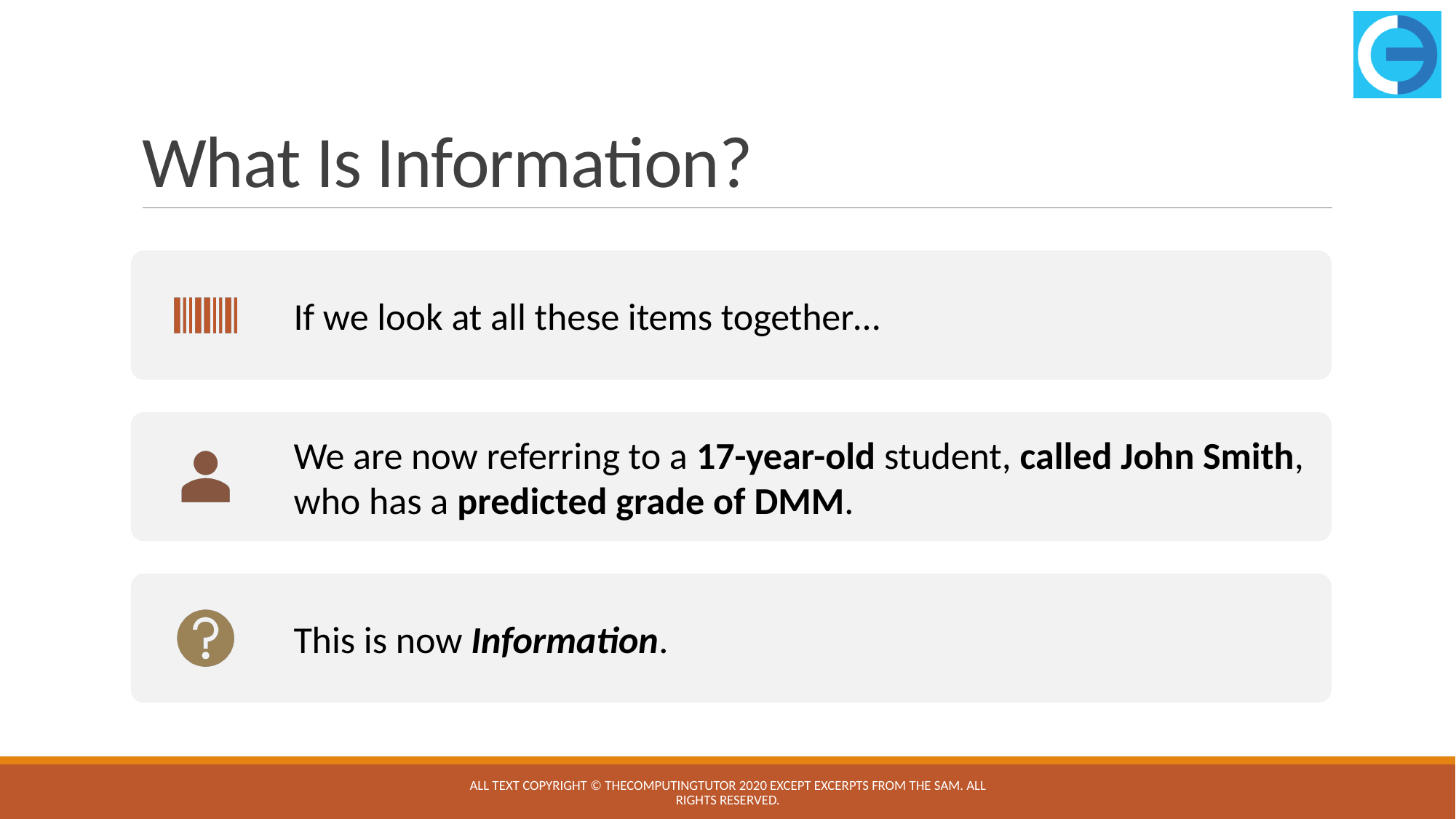

# What Is Information?
If we look at all these items together…
We are now referring to a 17-year-old student, called John Smith, who has a predicted grade of DMM.
This is now Information.
All text copyright © TheComputingTutor 2020 except excerpts from the SAM. All rights Reserved.